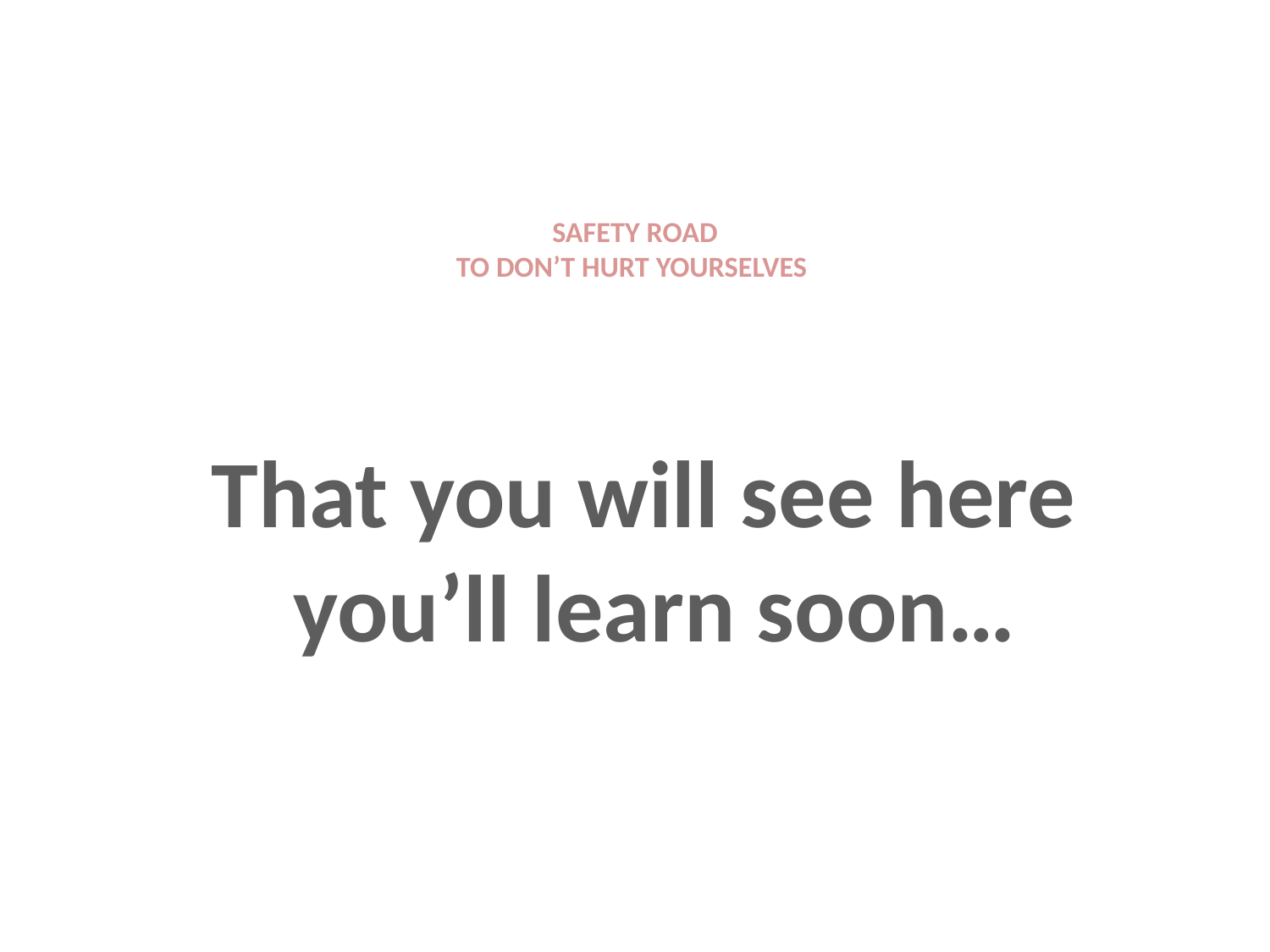

# SAFETY ROAD TO DON’T HURT YOURSELVES
That you will see here
you’ll learn soon…